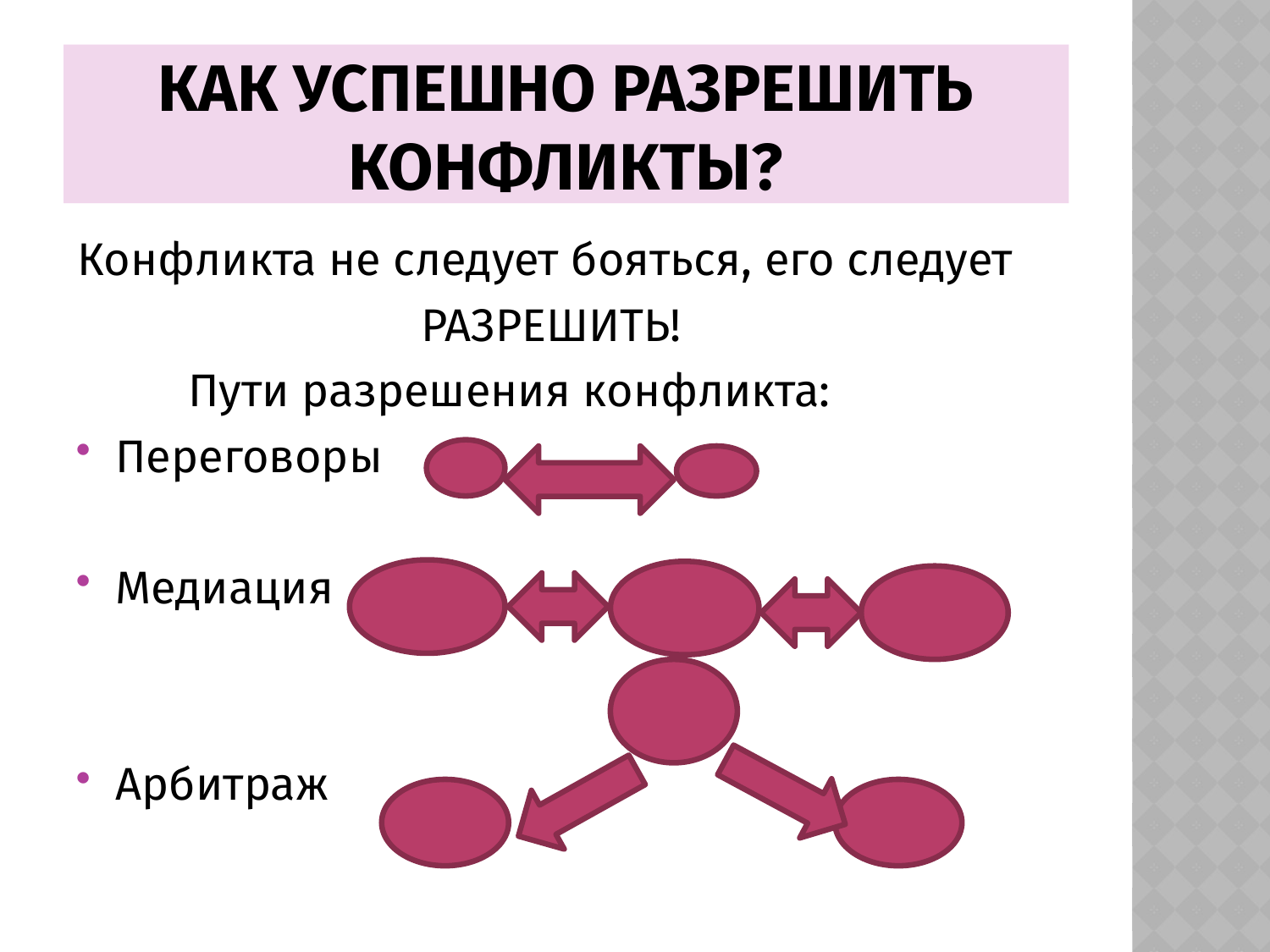

# Как успешно разрешить конфликты?
Конфликта не следует бояться, его следует
                            РАЗРЕШИТЬ!
         Пути разрешения конфликта:
Переговоры

Медиация

Арбитраж